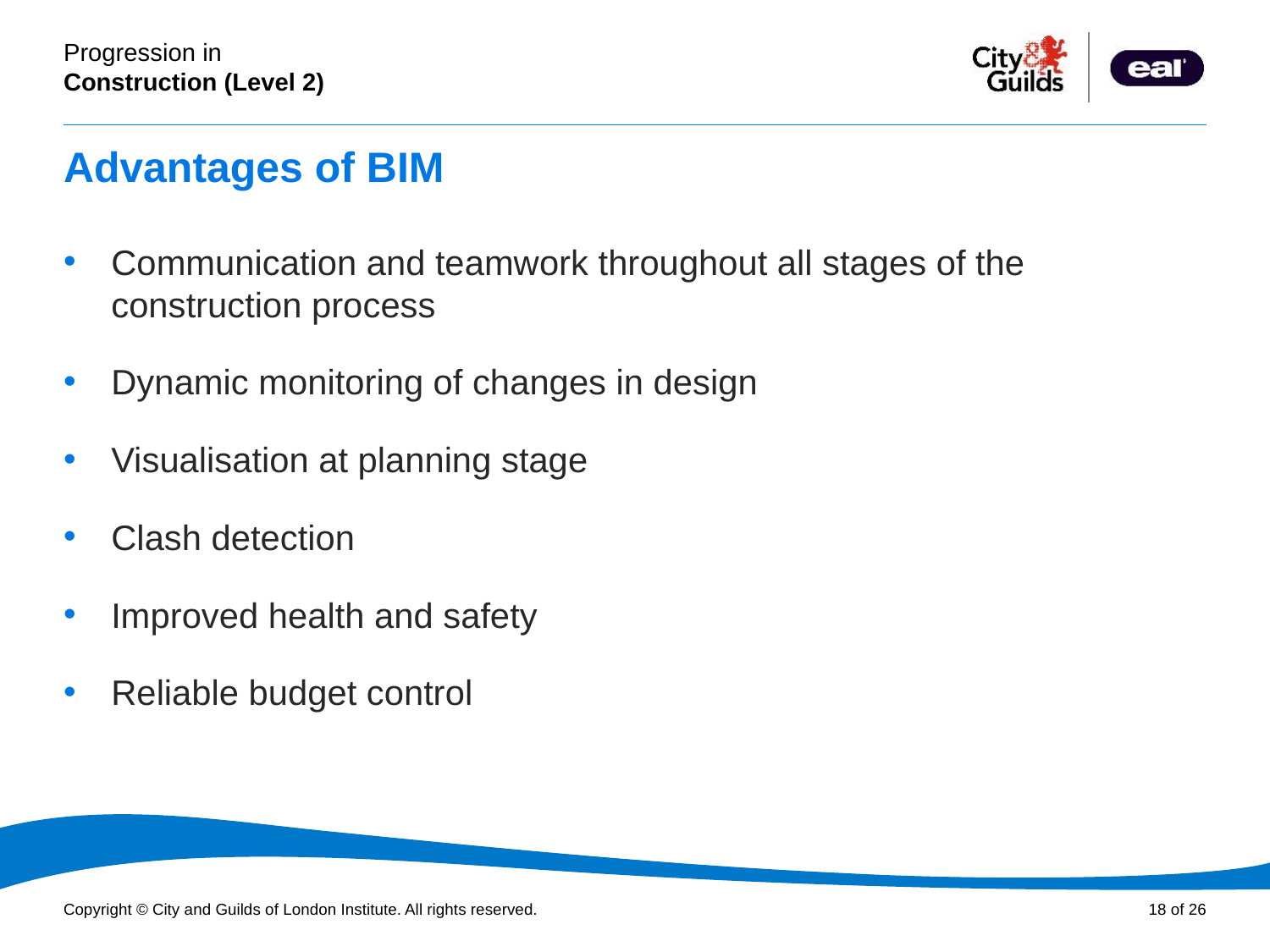

# Advantages of BIM
Communication and teamwork throughout all stages of the construction process
Dynamic monitoring of changes in design
Visualisation at planning stage
Clash detection
Improved health and safety
Reliable budget control